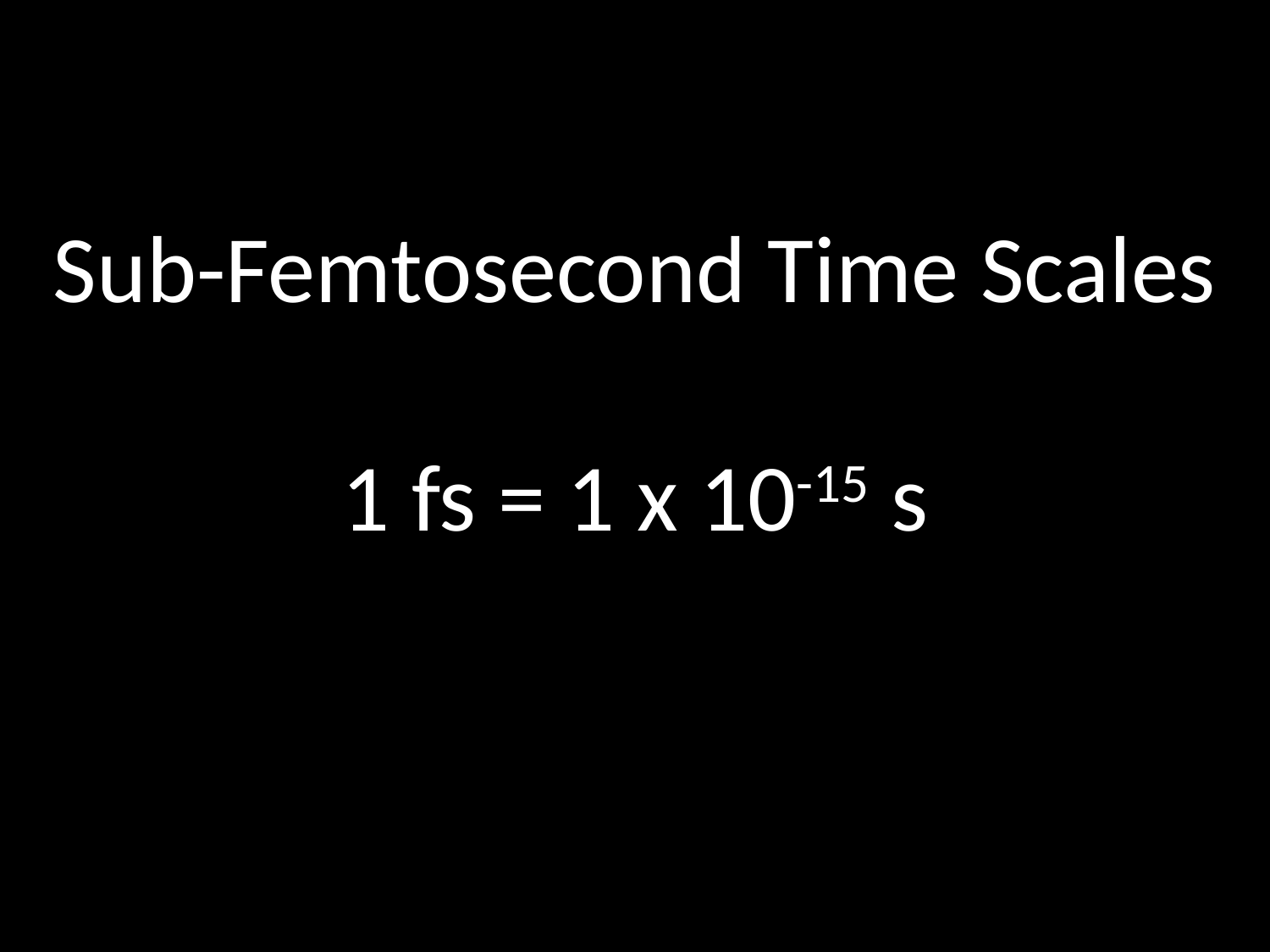

# Sub-Femtosecond Time Scales 1 fs = 1 x 10-15 s